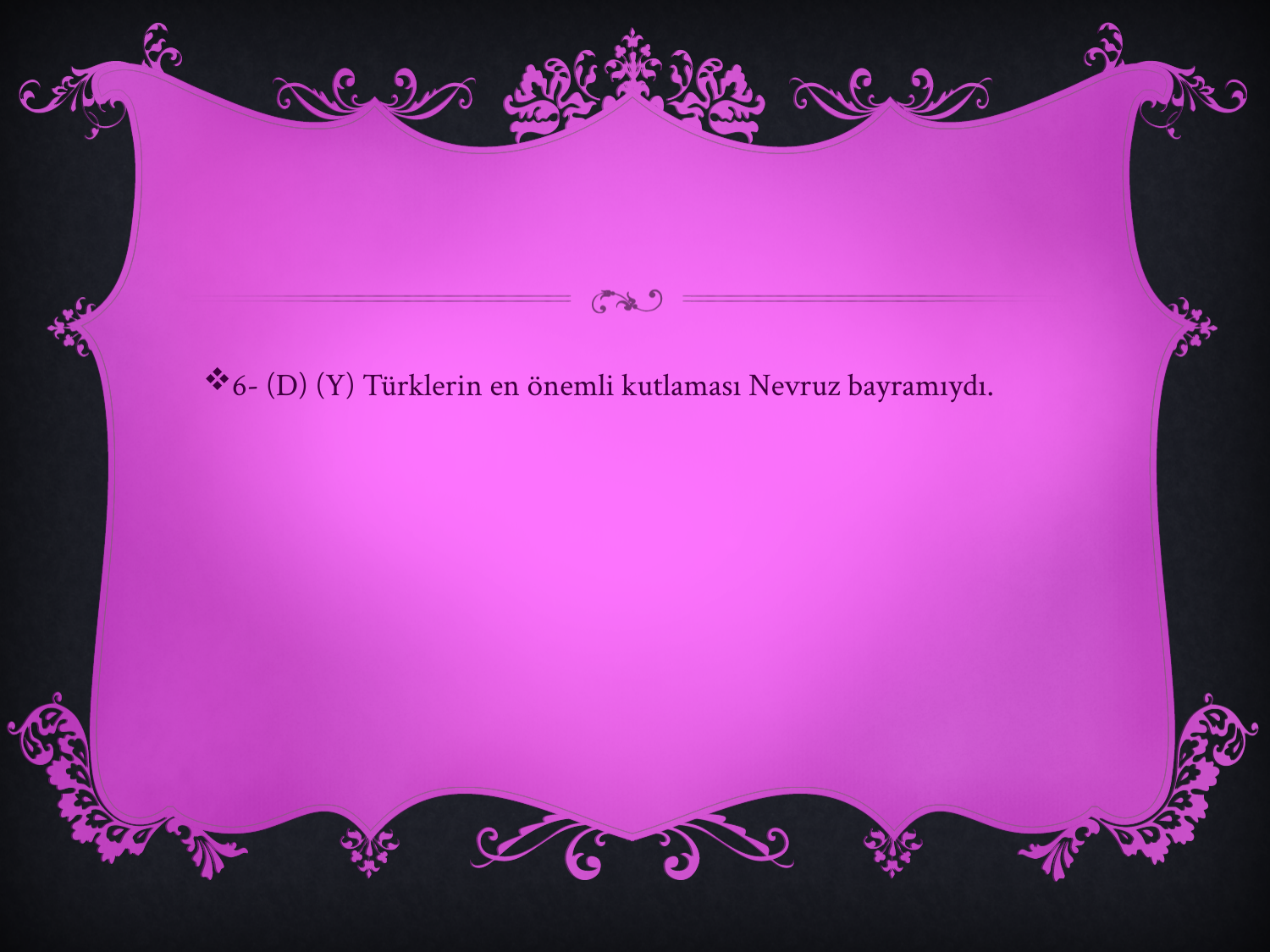

#
6- (D) (Y) Türklerin en önemli kutlaması Nevruz bayramıydı.